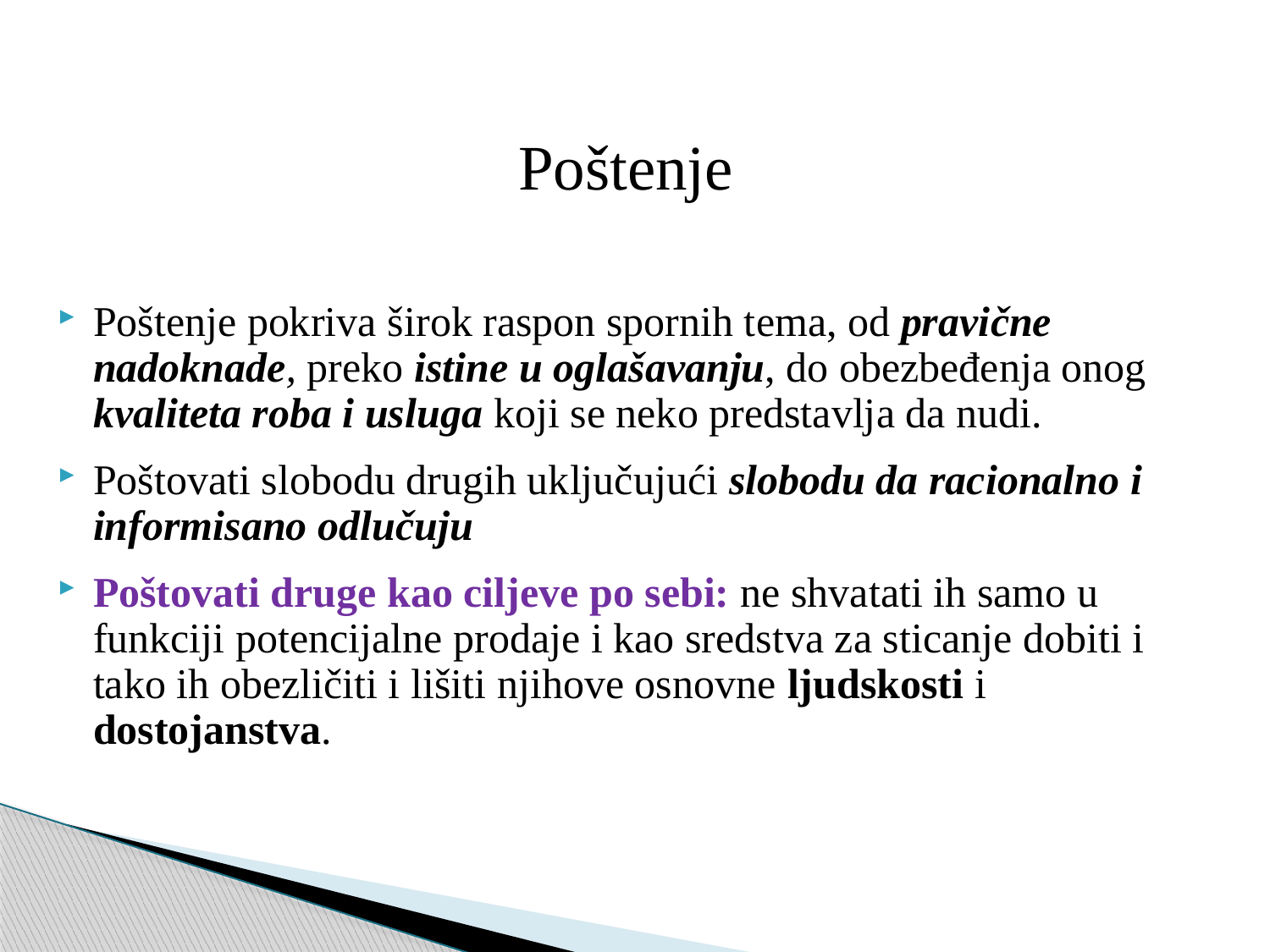

Poštenje

Poštenje pokriva širok raspon spornih tema, od pravične nadoknade, preko istine u oglašavanju, do obezbeđenja onog kvaliteta roba i usluga koji se neko predstavlja da nudi.
Poštovati slobodu drugih uključujući slobodu da racionalno i informisano odlučuju
Poštovati druge kao ciljeve po sebi: ne shvatati ih samo u funkciji potencijalne prodaje i kao sredstva za sticanje dobiti i tako ih obezličiti i lišiti njihove osnovne ljudskosti i dostojanstva.